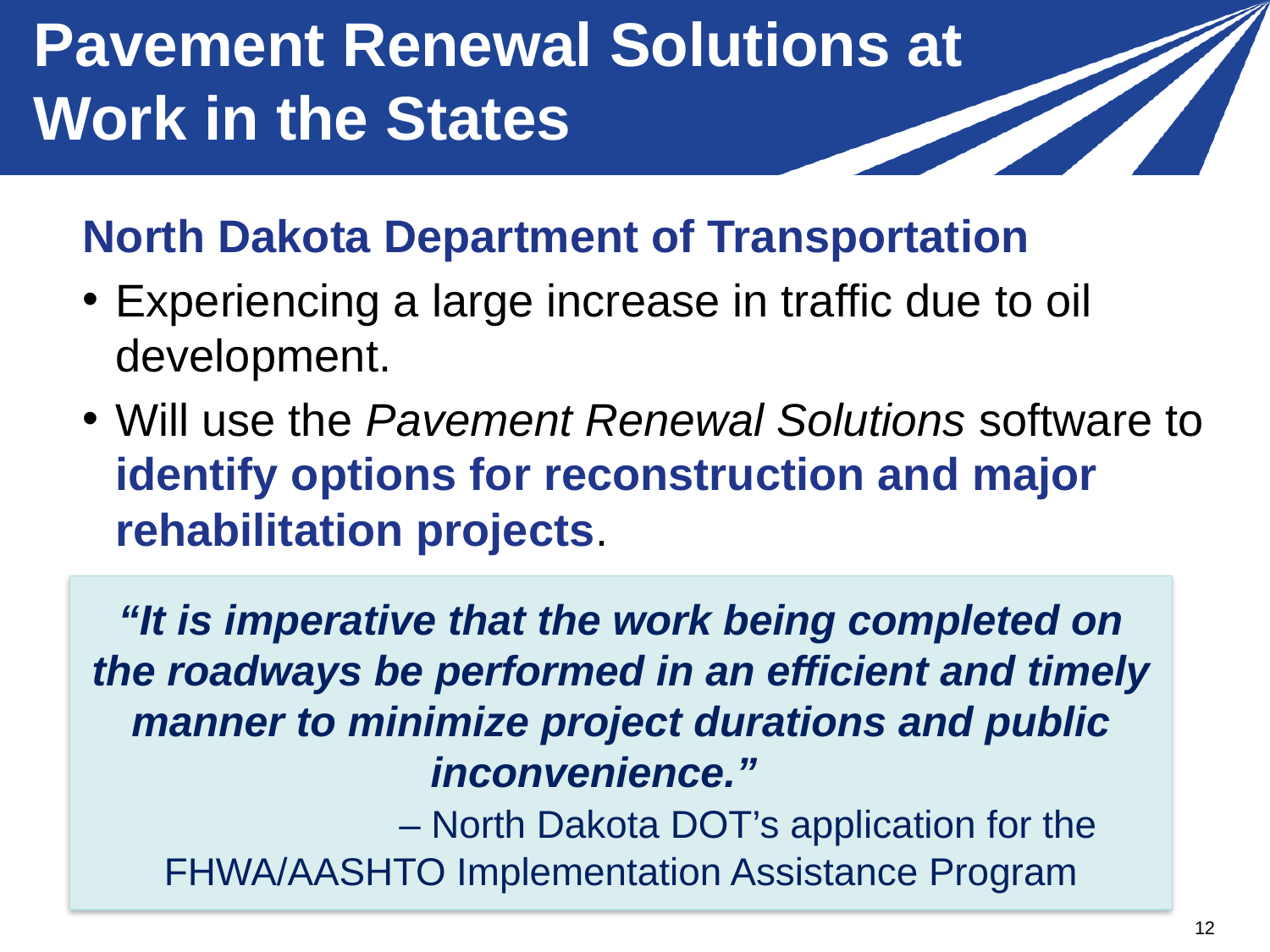

# Pavement Renewal Solutions at Work in the States
North Dakota Department of Transportation
Experiencing a large increase in traffic due to oil development.
Will use the Pavement Renewal Solutions software to identify options for reconstruction and major rehabilitation projects.

“It is imperative that the work being completed on the roadways be performed in an efficient and timely
manner to minimize project durations and public inconvenience.”
		– North Dakota DOT’s application for the FHWA/AASHTO Implementation Assistance Program
12